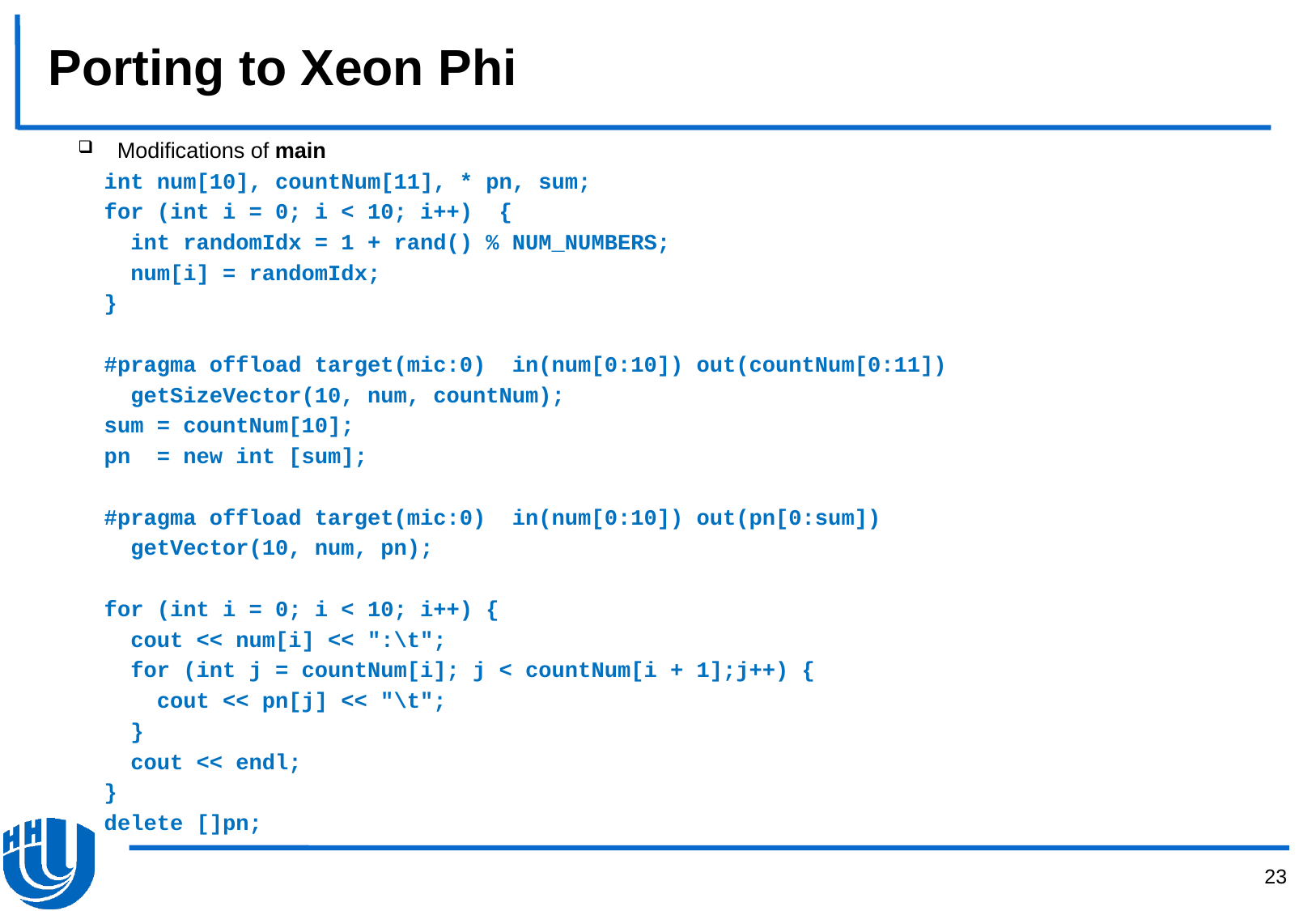

# Porting to Xeon Phi
Modifications of main
  int num[10], countNum[11], * pn, sum;
  for (int i = 0; i < 10; i++)  {
    int randomIdx = 1 + rand() % NUM_NUMBERS;
    num[i] = randomIdx;
  }

  #pragma offload target(mic:0)  in(num[0:10]) out(countNum[0:11])
    getSizeVector(10, num, countNum);
  sum = countNum[10];
  pn  = new int [sum];

  #pragma offload target(mic:0)  in(num[0:10]) out(pn[0:sum])
    getVector(10, num, pn);

  for (int i = 0; i < 10; i++) {
    cout << num[i] << ":\t";
    for (int j = countNum[i]; j < countNum[i + 1];j++) {
      cout << pn[j] << "\t";
    }
    cout << endl;
  }
  delete []pn;